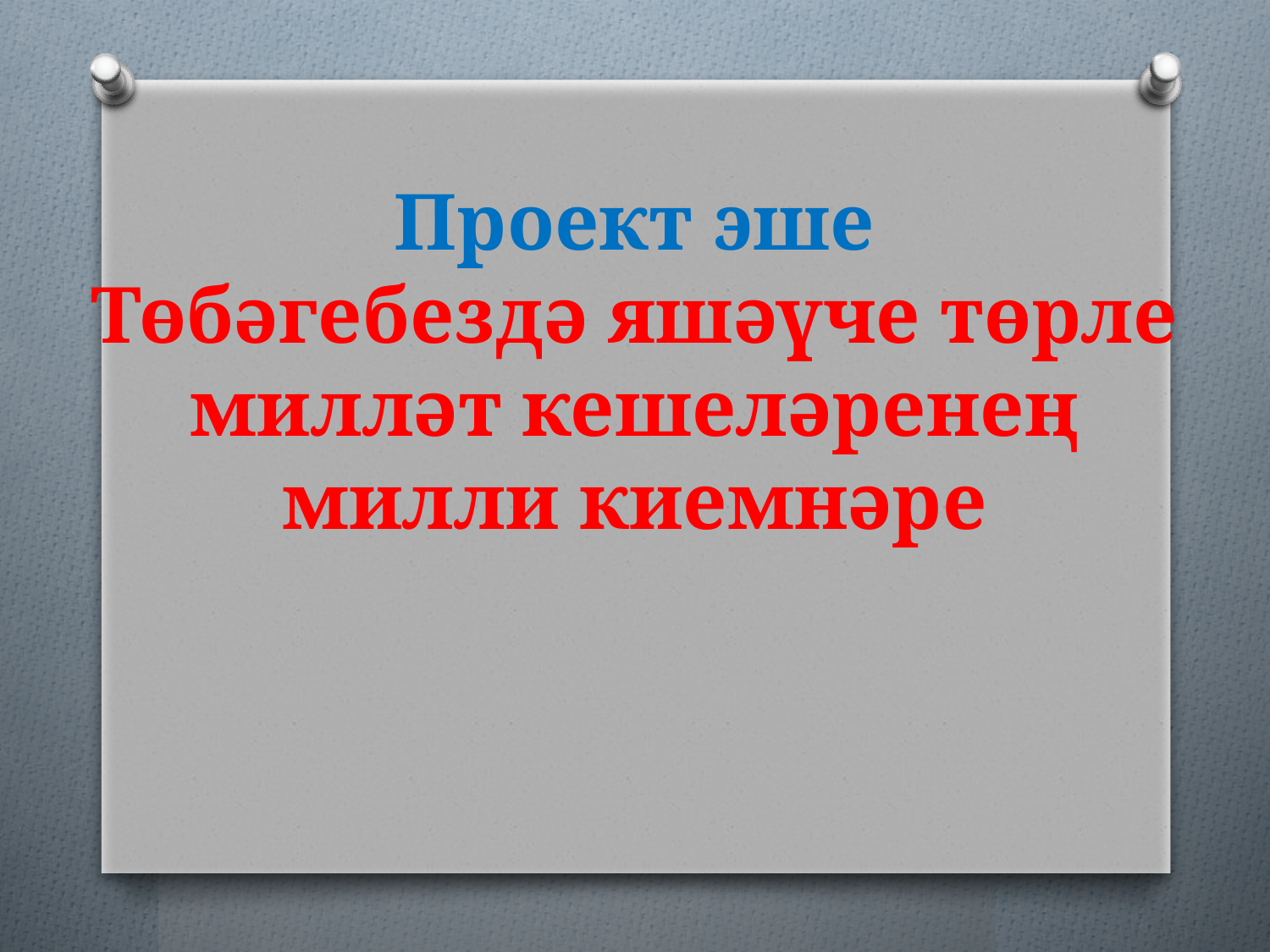

# Проект эше Төбәгебездә яшәүче төрле милләт кешеләренең милли киемнәре